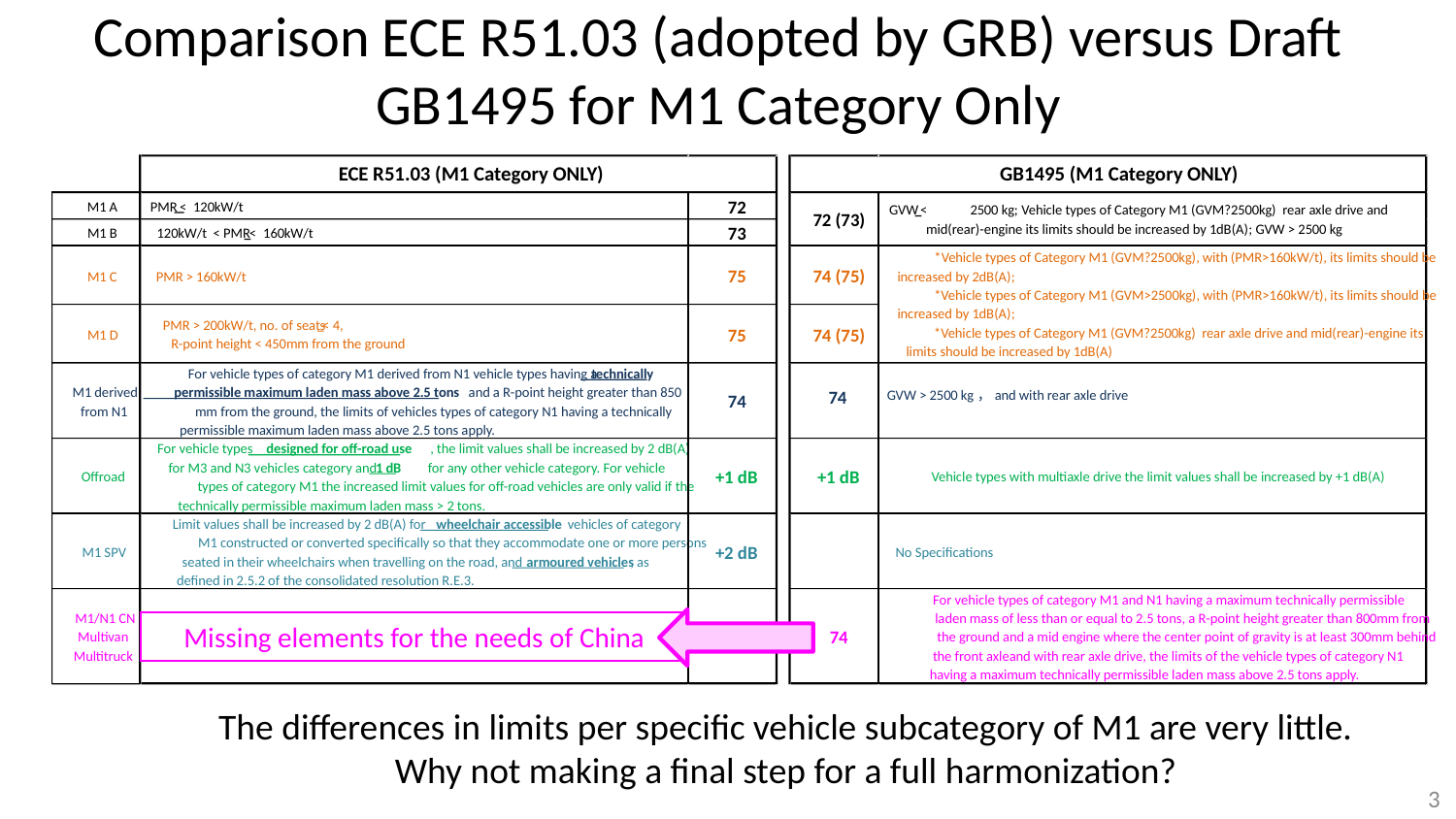

# Comparison ECE R51.03 (adopted by GRB) versus Draft GB1495 for M1 Category Only

ECE R51.03 (M1 Category ONLY)

72
M1 A
PMR
<
120kW/t

73
M1 B
120kW/t  < PMR
<
 160kW/t

75
M1 C
PMR > 160kW/t

PMR > 200kW/t, no. of seats
<
 4,
75
M1 D

R-point height < 450mm from the ground

For vehicle types of category M1 derived from N1 vehicle types having a
technically

M1 derived
permissible maximum laden mass above 2.5 tons
 and a R-point height greater than 850
74

from N1
mm from the ground, the limits of vehicles types of category N1 having a technically
permissible maximum laden mass above 2.5 tons apply.

For vehicle types
designed for off-road use
, the limit values shall be increased by 2 dB(A)

for M3 and N3 vehicles category and
1 dB
 for any other vehicle category. For vehicle
+1 dB
Offroad

types of category M1 the increased limit values for off-road vehicles are only valid if the
technically permissible maximum laden mass > 2 tons.

Limit values shall be increased by 2 dB(A) for
wheelchair accessible
 vehicles of category

M1 constructed or converted specifically so that they accommodate one or more persons
+2 dB
M1 SPV
seated in their wheelchairs when travelling on the road, and
armoured vehicles
, as

defined in 2.5.2 of the consolidated resolution R.E.3.

M1/N1 CN
72
Multivan
Multitruck

GB1495 (M1 Category ONLY)

GVW
<
 2500 kg; Vehicle types of Category M1 (GVM?2500kg)  rear axle drive and
72 (73)

mid(rear)-engine its limits should be increased by 1dB(A); GVW > 2500 kg
*Vehicle types of Category M1 (GVM?2500kg), with (PMR>160kW/t), its limits should be
74 (75)
increased by 2dB(A);
*Vehicle types of Category M1 (GVM>2500kg), with (PMR>160kW/t), its limits should be
increased by 1dB(A);
74 (75)
*Vehicle types of Category M1 (GVM?2500kg)  rear axle drive and mid(rear)-engine its
limits should be increased by 1dB(A)
74
GVW > 2500 kg，and with rear axle drive
+1 dB
Vehicle types with multiaxle drive the limit values shall be increased by +1 dB(A)
No Specifications
For vehicle types of category M1 and N1 having a maximum technically permissible
laden mass of less than or equal to 2.5 tons, a R-point height greater than 800mm from
74
the ground and a mid engine where the center point of gravity is at least 300mm behind
the front axleand with rear axle drive, the limits of the vehicle types of category N1
having a maximum technically permissible laden mass above 2.5 tons apply.

Missing elements for the needs of China
The differences in limits per specific vehicle subcategory of M1 are very little.
Why not making a final step for a full harmonization?
3